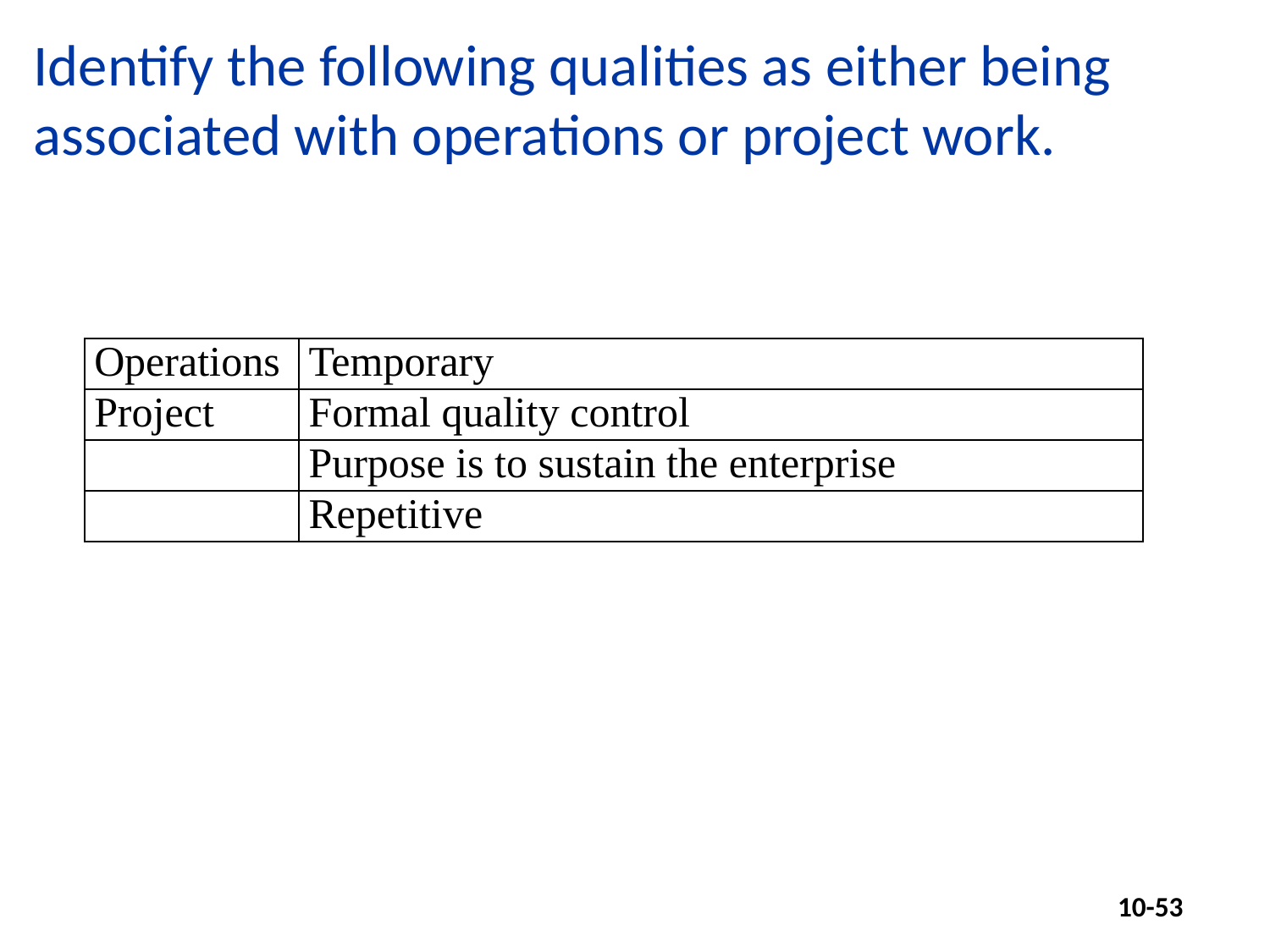

Identify the following qualities as either being associated with operations or project work.
| Operations | Temporary |
| --- | --- |
| Project | Formal quality control |
|  | Purpose is to sustain the enterprise |
|  | Repetitive |